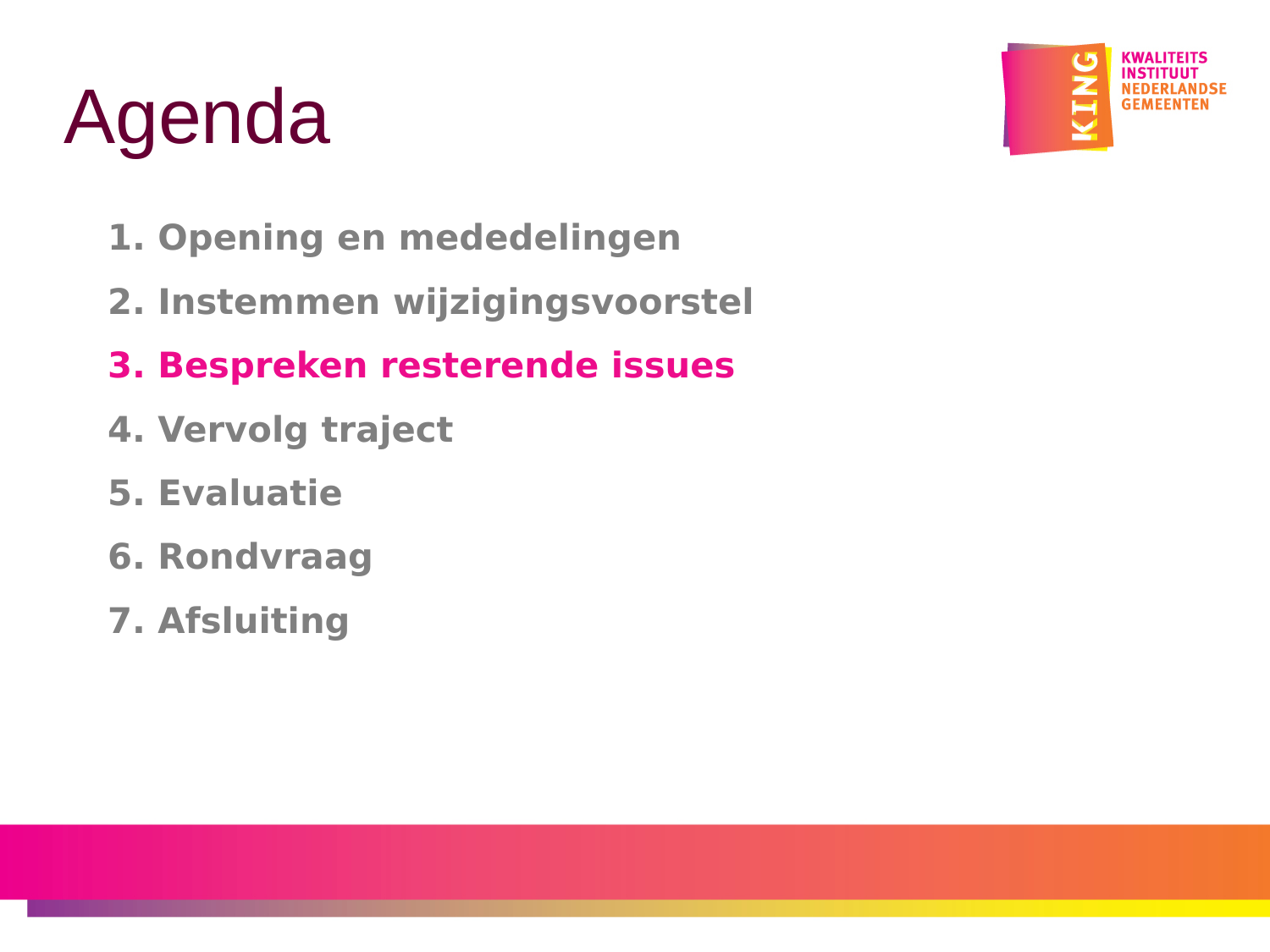

# Agenda
1. Opening en mededelingen
2. Instemmen wijzigingsvoorstel
3. Bespreken resterende issues
4. Vervolg traject
5. Evaluatie
6. Rondvraag
7. Afsluiting